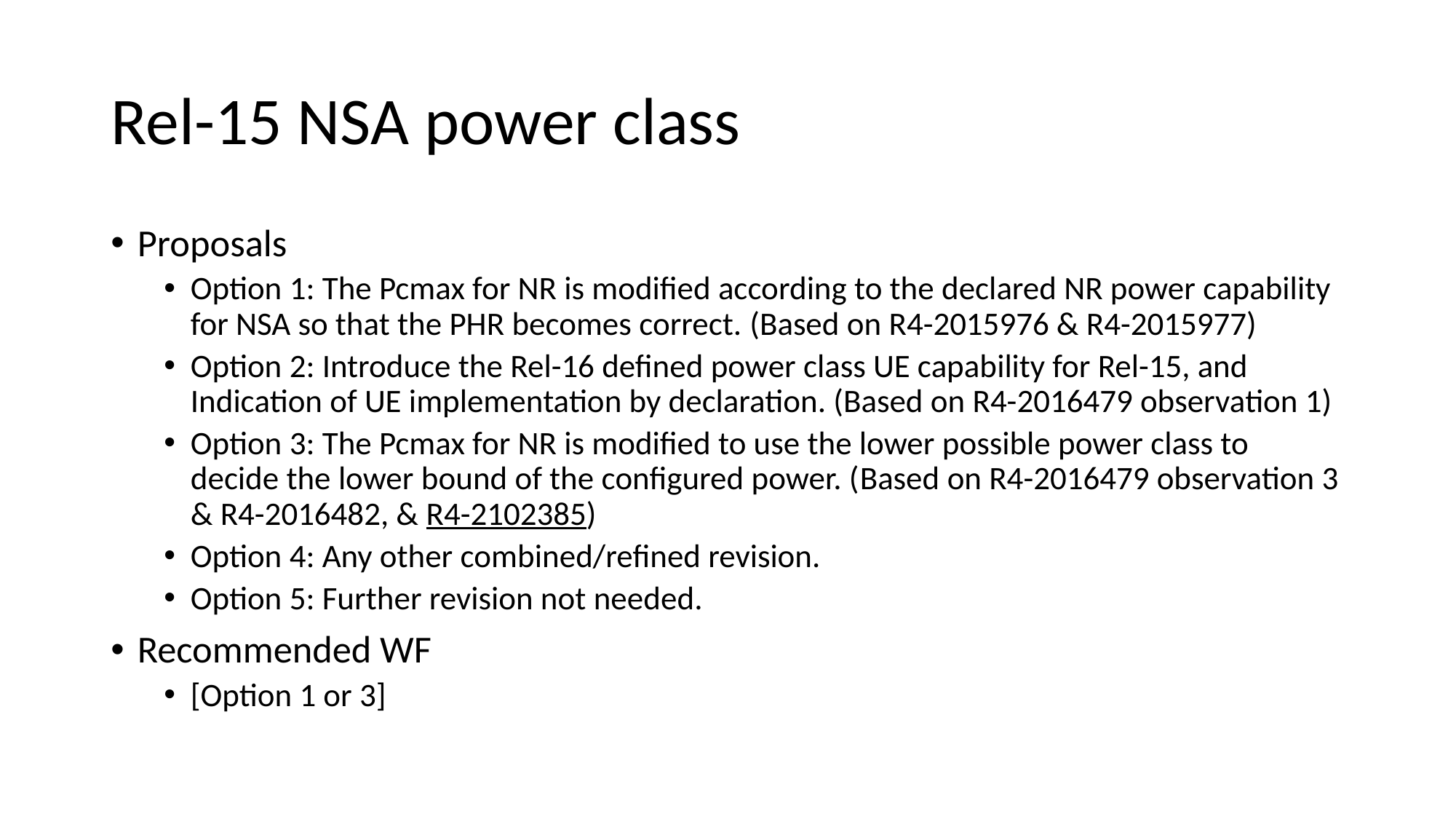

# Rel-15 NSA power class
Proposals
Option 1: The Pcmax for NR is modified according to the declared NR power capability for NSA so that the PHR becomes correct. (Based on R4-2015976 & R4-2015977)
Option 2: Introduce the Rel-16 defined power class UE capability for Rel-15, and Indication of UE implementation by declaration. (Based on R4-2016479 observation 1)
Option 3: The Pcmax for NR is modified to use the lower possible power class to decide the lower bound of the configured power. (Based on R4-2016479 observation 3 & R4-2016482, & R4-2102385)
Option 4: Any other combined/refined revision.
Option 5: Further revision not needed.
Recommended WF
[Option 1 or 3]